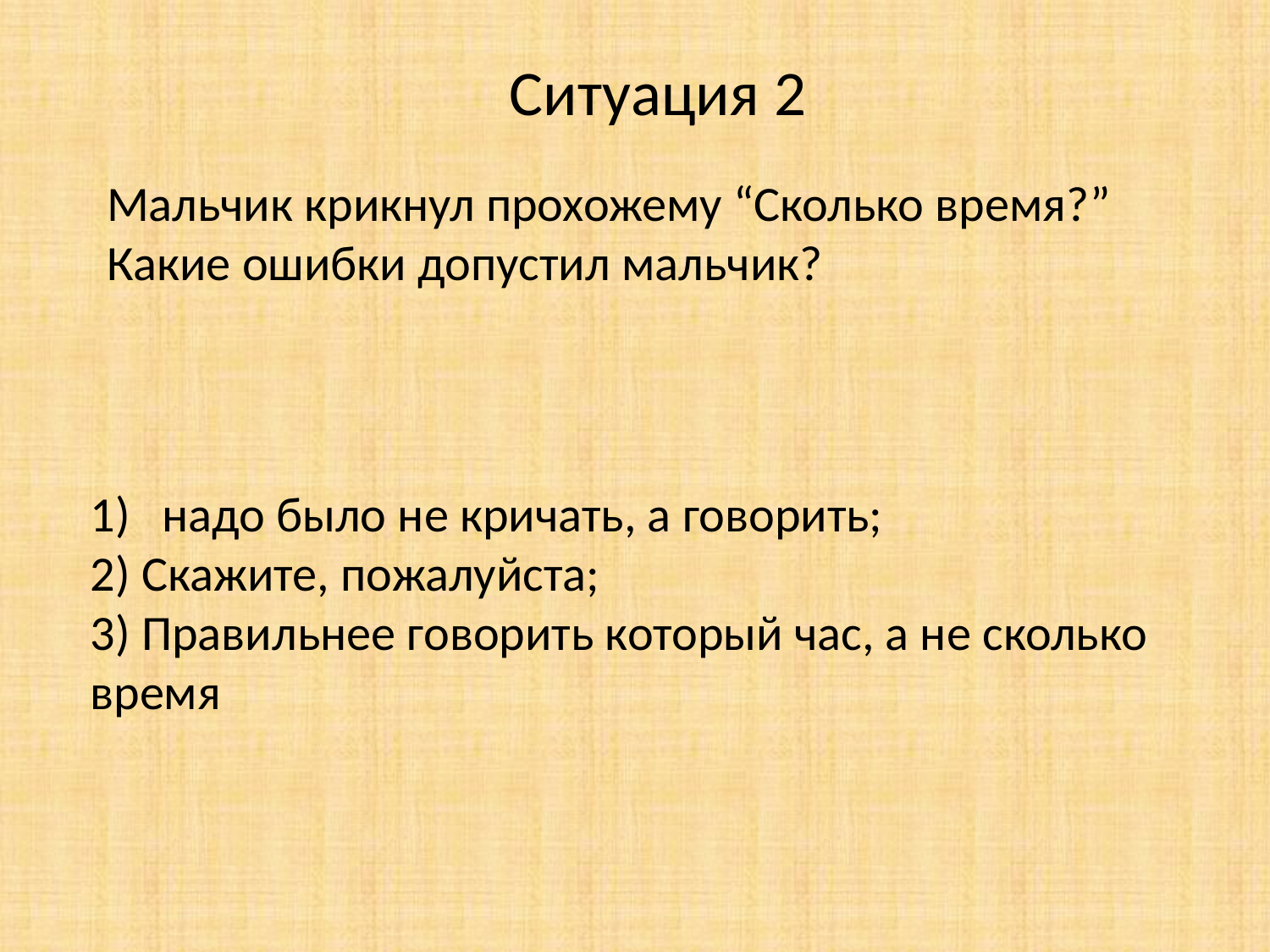

Ситуация 2
Мальчик крикнул прохожему “Сколько время?”
Какие ошибки допустил мальчик?
надо было не кричать, а говорить;
2) Скажите, пожалуйста;
3) Правильнее говорить который час, а не сколько время